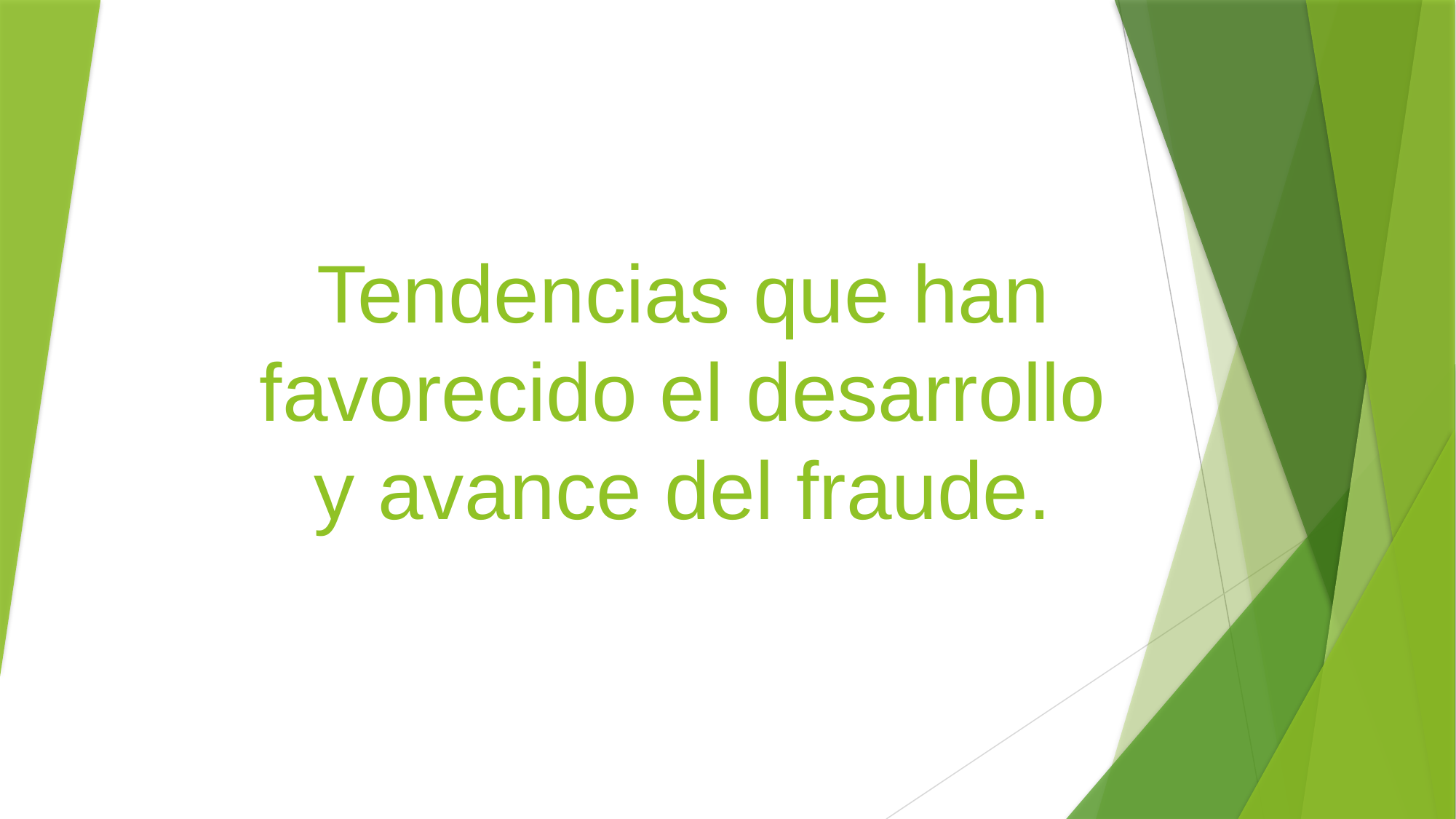

# Tendencias que han favorecido el desarrollo y avance del fraude.